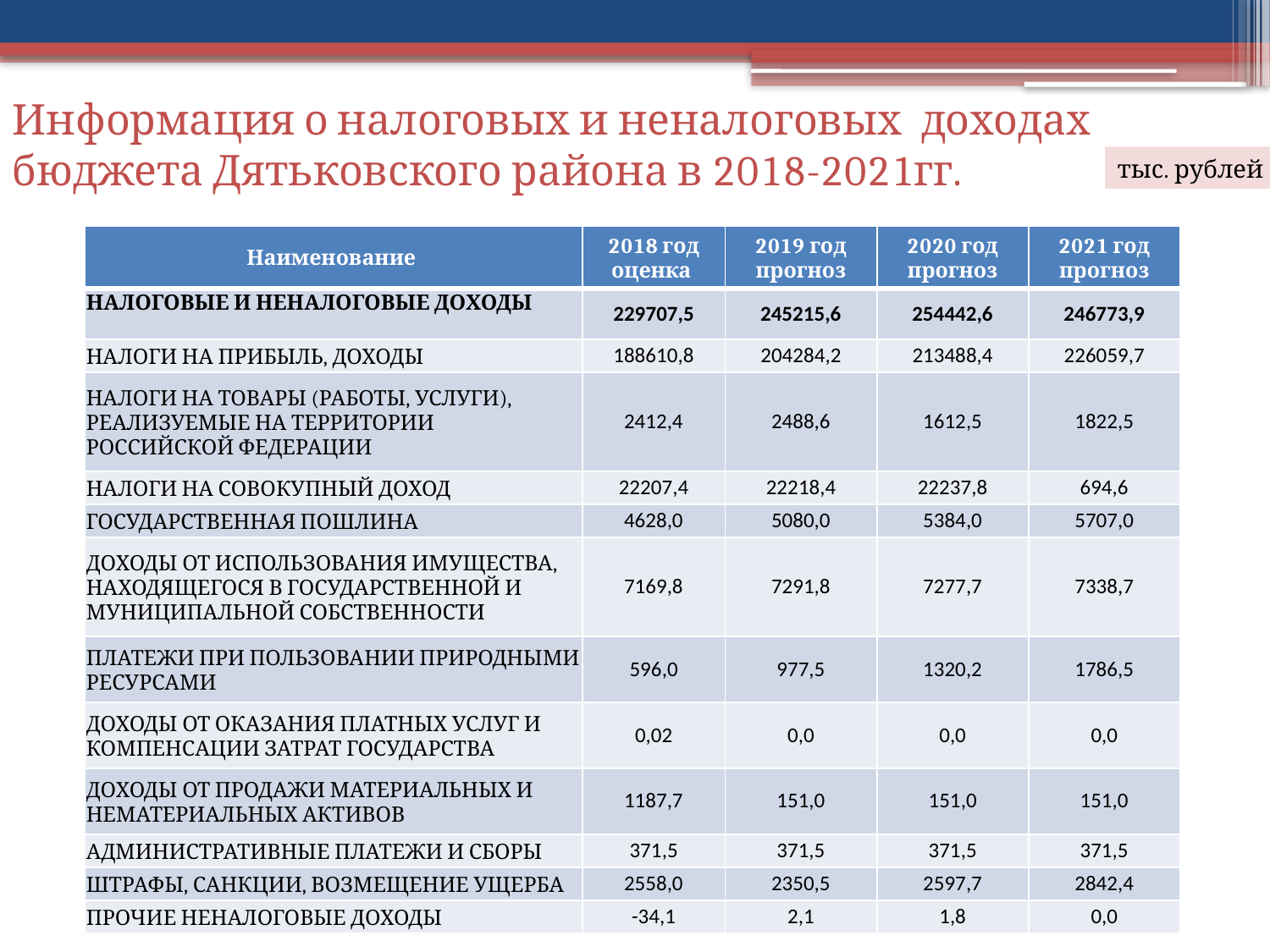

# Информация о налоговых и неналоговых  доходах бюджета Дятьковского района в 2018-2021гг.
тыс. рублей
| Наименование | 2018 год оценка | 2019 год прогноз | 2020 год прогноз | 2021 год прогноз |
| --- | --- | --- | --- | --- |
| НАЛОГОВЫЕ И НЕНАЛОГОВЫЕ ДОХОДЫ | 229707,5 | 245215,6 | 254442,6 | 246773,9 |
| НАЛОГИ НА ПРИБЫЛЬ, ДОХОДЫ | 188610,8 | 204284,2 | 213488,4 | 226059,7 |
| НАЛОГИ НА ТОВАРЫ (РАБОТЫ, УСЛУГИ), РЕАЛИЗУЕМЫЕ НА ТЕРРИТОРИИ РОССИЙСКОЙ ФЕДЕРАЦИИ | 2412,4 | 2488,6 | 1612,5 | 1822,5 |
| НАЛОГИ НА СОВОКУПНЫЙ ДОХОД | 22207,4 | 22218,4 | 22237,8 | 694,6 |
| ГОСУДАРСТВЕННАЯ ПОШЛИНА | 4628,0 | 5080,0 | 5384,0 | 5707,0 |
| ДОХОДЫ ОТ ИСПОЛЬЗОВАНИЯ ИМУЩЕСТВА, НАХОДЯЩЕГОСЯ В ГОСУДАРСТВЕННОЙ И МУНИЦИПАЛЬНОЙ СОБСТВЕННОСТИ | 7169,8 | 7291,8 | 7277,7 | 7338,7 |
| ПЛАТЕЖИ ПРИ ПОЛЬЗОВАНИИ ПРИРОДНЫМИ РЕСУРСАМИ | 596,0 | 977,5 | 1320,2 | 1786,5 |
| ДОХОДЫ ОТ ОКАЗАНИЯ ПЛАТНЫХ УСЛУГ И КОМПЕНСАЦИИ ЗАТРАТ ГОСУДАРСТВА | 0,02 | 0,0 | 0,0 | 0,0 |
| ДОХОДЫ ОТ ПРОДАЖИ МАТЕРИАЛЬНЫХ И НЕМАТЕРИАЛЬНЫХ АКТИВОВ | 1187,7 | 151,0 | 151,0 | 151,0 |
| АДМИНИСТРАТИВНЫЕ ПЛАТЕЖИ И СБОРЫ | 371,5 | 371,5 | 371,5 | 371,5 |
| ШТРАФЫ, САНКЦИИ, ВОЗМЕЩЕНИЕ УЩЕРБА | 2558,0 | 2350,5 | 2597,7 | 2842,4 |
| ПРОЧИЕ НЕНАЛОГОВЫЕ ДОХОДЫ | -34,1 | 2,1 | 1,8 | 0,0 |